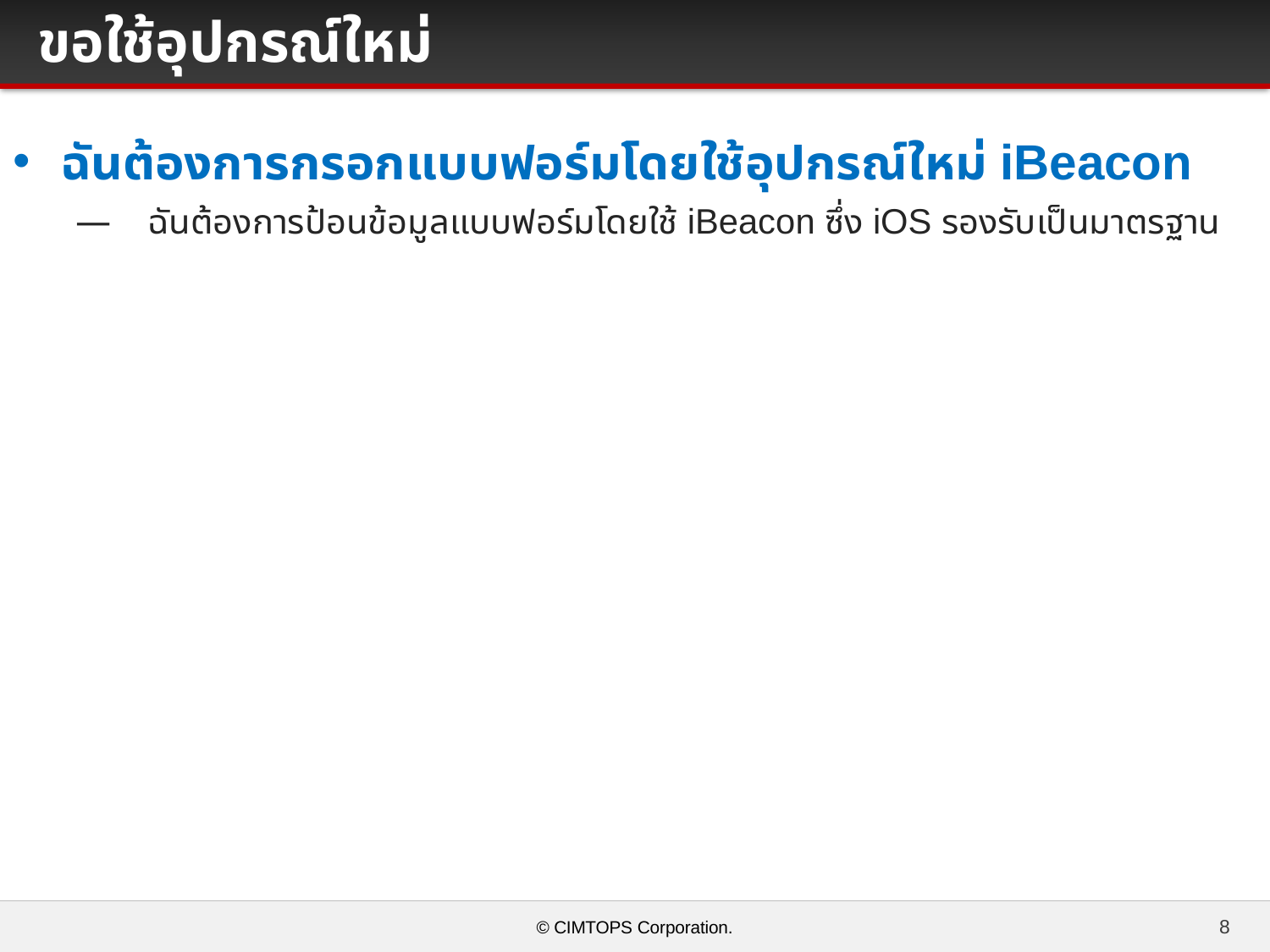

# ขอใช้อุปกรณ์ใหม่
ฉันต้องการกรอกแบบฟอร์มโดยใช้อุปกรณ์ใหม่ iBeacon
—   ฉันต้องการป้อนข้อมูลแบบฟอร์มโดยใช้ iBeacon ซึ่ง iOS รองรับเป็นมาตรฐาน
8
© CIMTOPS Corporation.